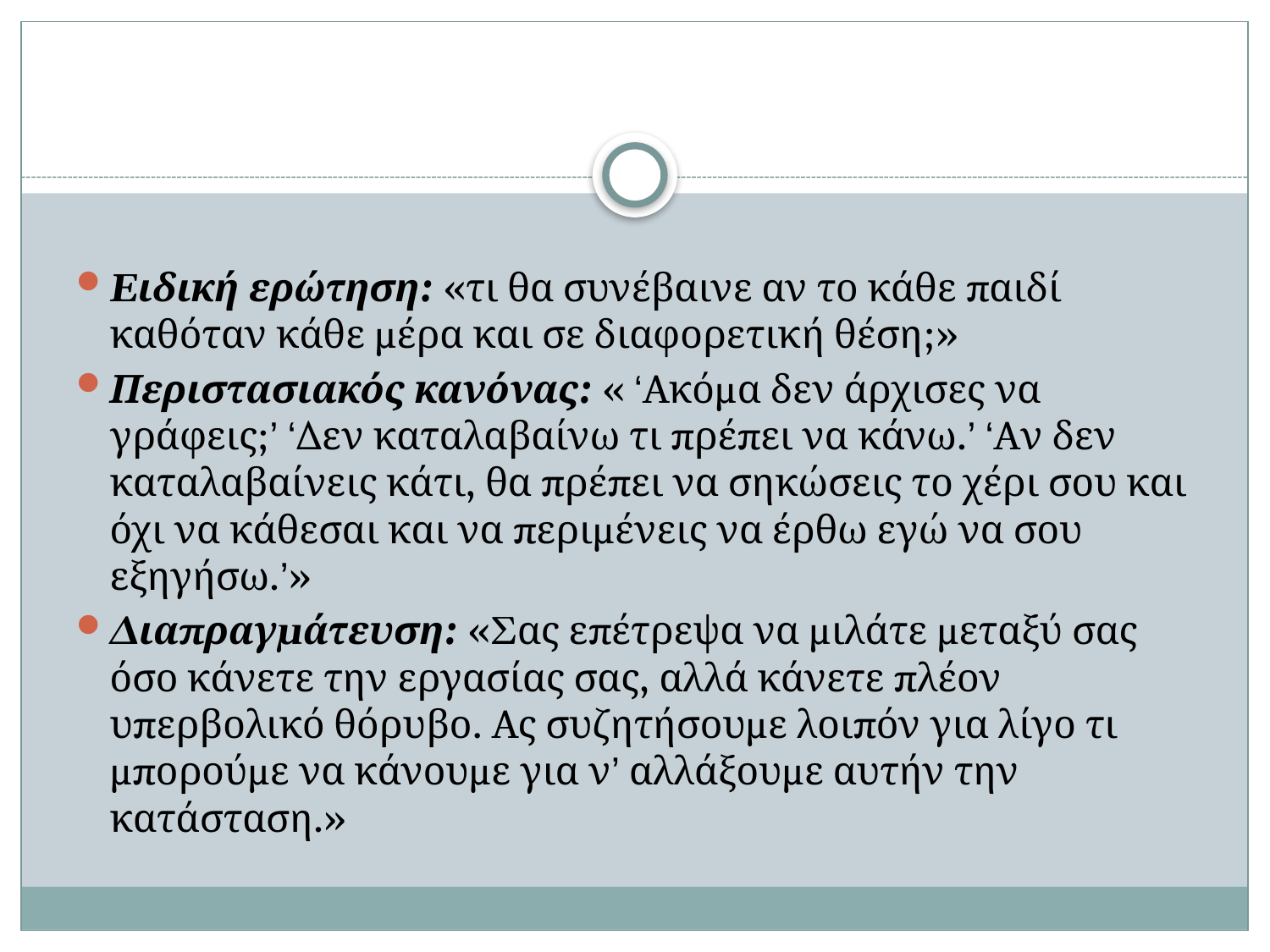

Ειδική ερώτηση: «τι θα συνέβαινε αν το κάθε παιδί καθόταν κάθε μέρα και σε διαφορετική θέση;»
Περιστασιακός κανόνας: « ‘Ακόμα δεν άρχισες να γράφεις;’ ‘Δεν καταλαβαίνω τι πρέπει να κάνω.’ ‘Αν δεν καταλαβαίνεις κάτι, θα πρέπει να σηκώσεις το χέρι σου και όχι να κάθεσαι και να περιμένεις να έρθω εγώ να σου εξηγήσω.’»
Διαπραγμάτευση: «Σας επέτρεψα να μιλάτε μεταξύ σας όσο κάνετε την εργασίας σας, αλλά κάνετε πλέον υπερβολικό θόρυβο. Ας συζητήσουμε λοιπόν για λίγο τι μπορούμε να κάνουμε για ν’ αλλάξουμε αυτήν την κατάσταση.»